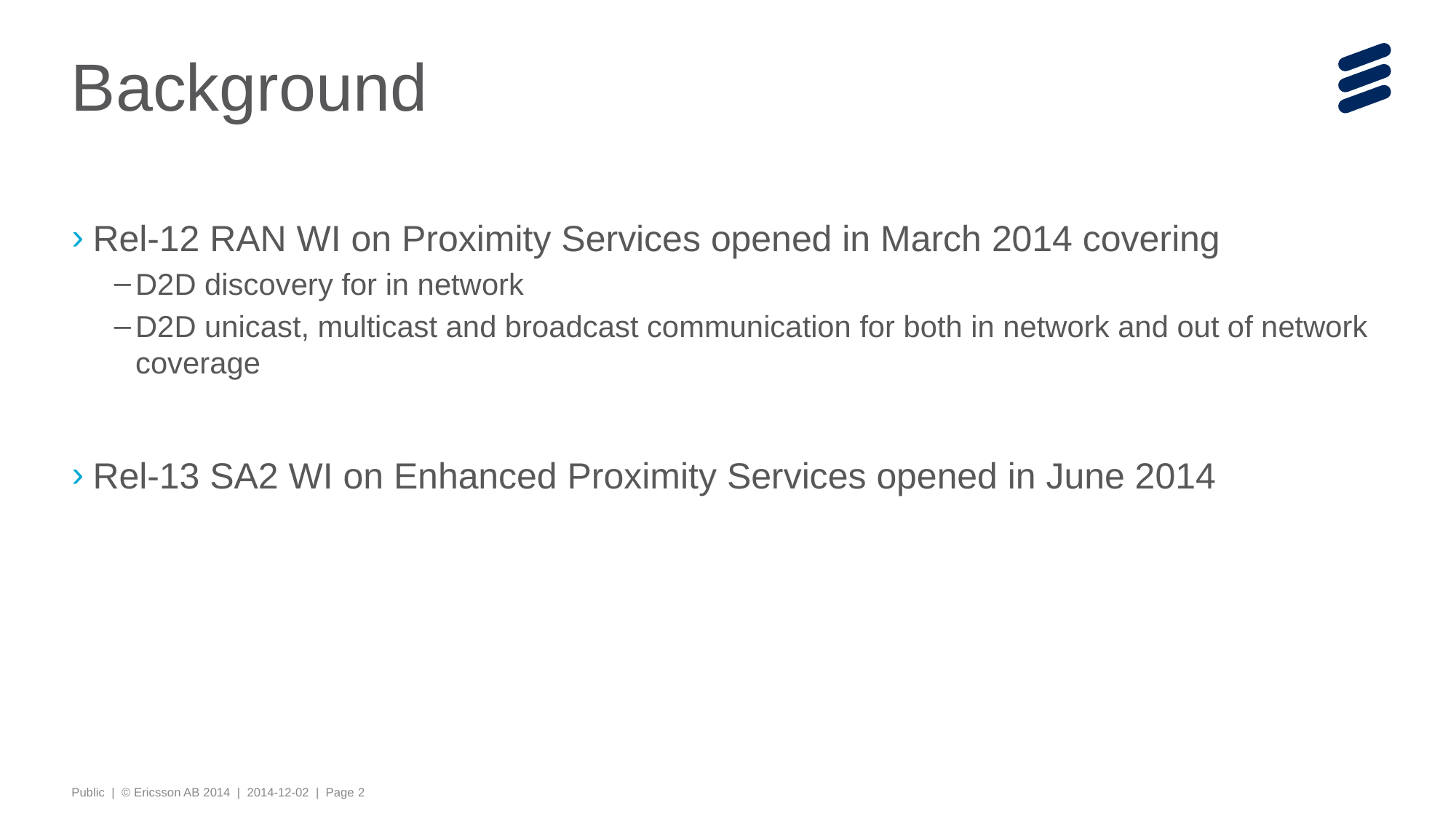

# Background
Rel-12 RAN WI on Proximity Services opened in March 2014 covering
D2D discovery for in network
D2D unicast, multicast and broadcast communication for both in network and out of network coverage

Rel-13 SA2 WI on Enhanced Proximity Services opened in June 2014